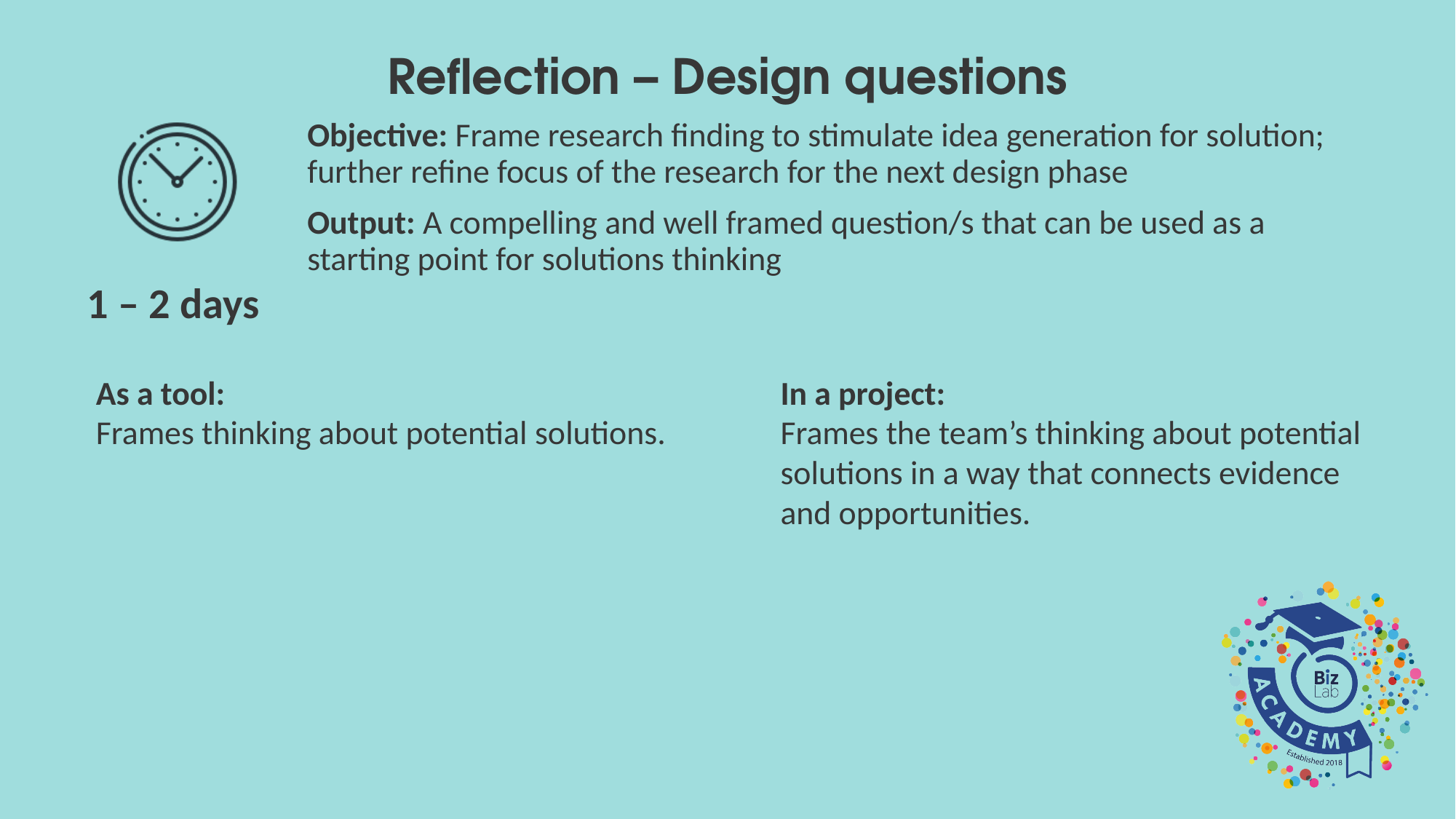

Reflection – Design questions
Objective: Frame research finding to stimulate idea generation for solution; further refine focus of the research for the next design phase
Output: A compelling and well framed question/s that can be used as a starting point for solutions thinking
1 – 2 days
In a project:
Frames the team’s thinking about potential solutions in a way that connects evidence and opportunities.
As a tool:
Frames thinking about potential solutions.